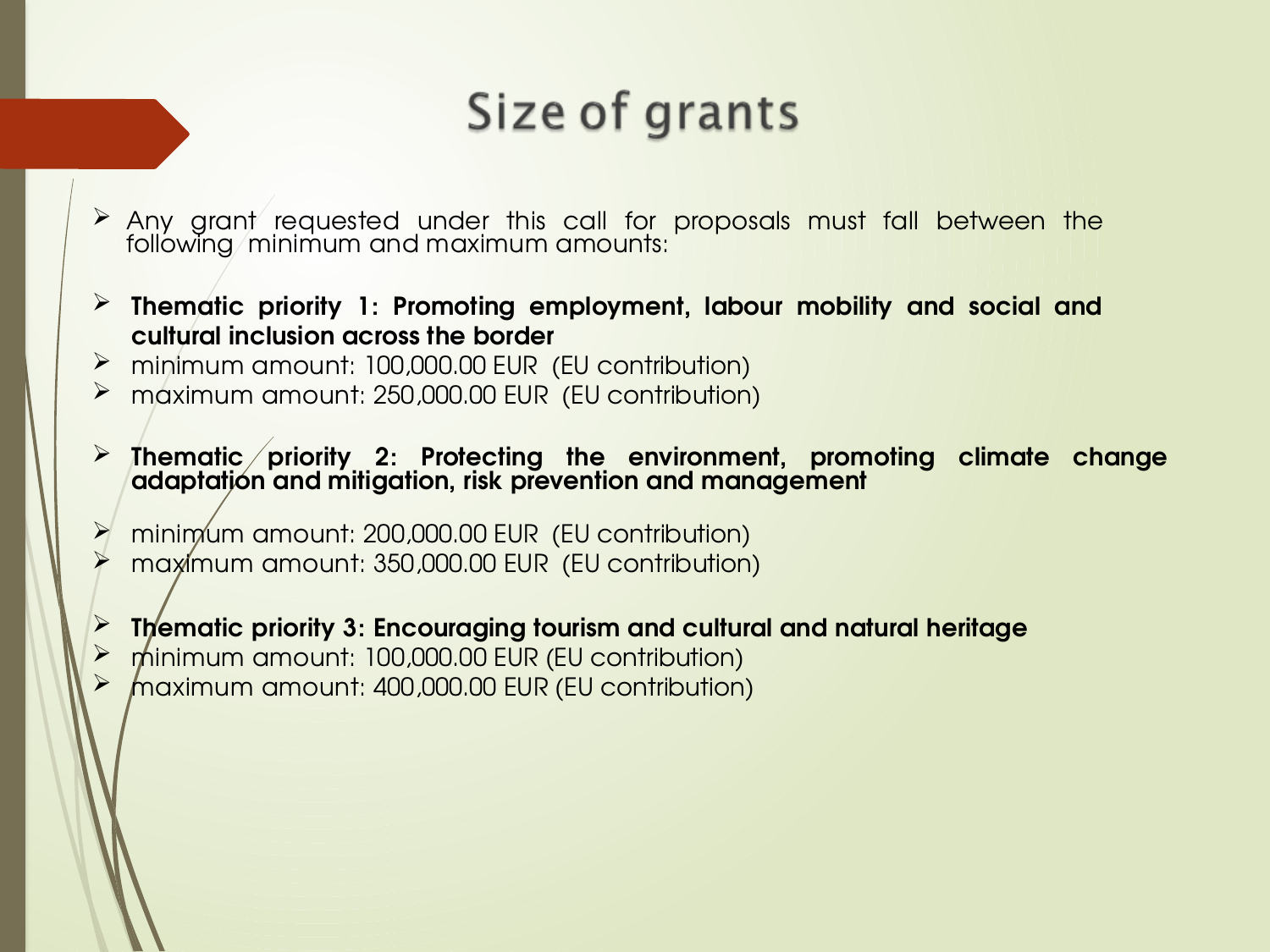

Any grant requested under this call for proposals must fall between the following  minimum and maximum amounts:

Thematic priority 1: Promoting employment, labour mobility and social and cultural inclusion across the border
minimum amount: 100,000.00 EUR  (EU contribution)
maximum amount: 250,000.00 EUR  (EU contribution)

Thematic priority 2: Protecting the environment, promoting climate change adaptation and mitigation, risk prevention and management

minimum amount: 200,000.00 EUR  (EU contribution)
maximum amount: 350,000.00 EUR  (EU contribution)

Thematic priority 3: Encouraging tourism and cultural and natural heritage
minimum amount: 100,000.00 EUR (EU contribution)
maximum amount: 400,000.00 EUR (EU contribution)